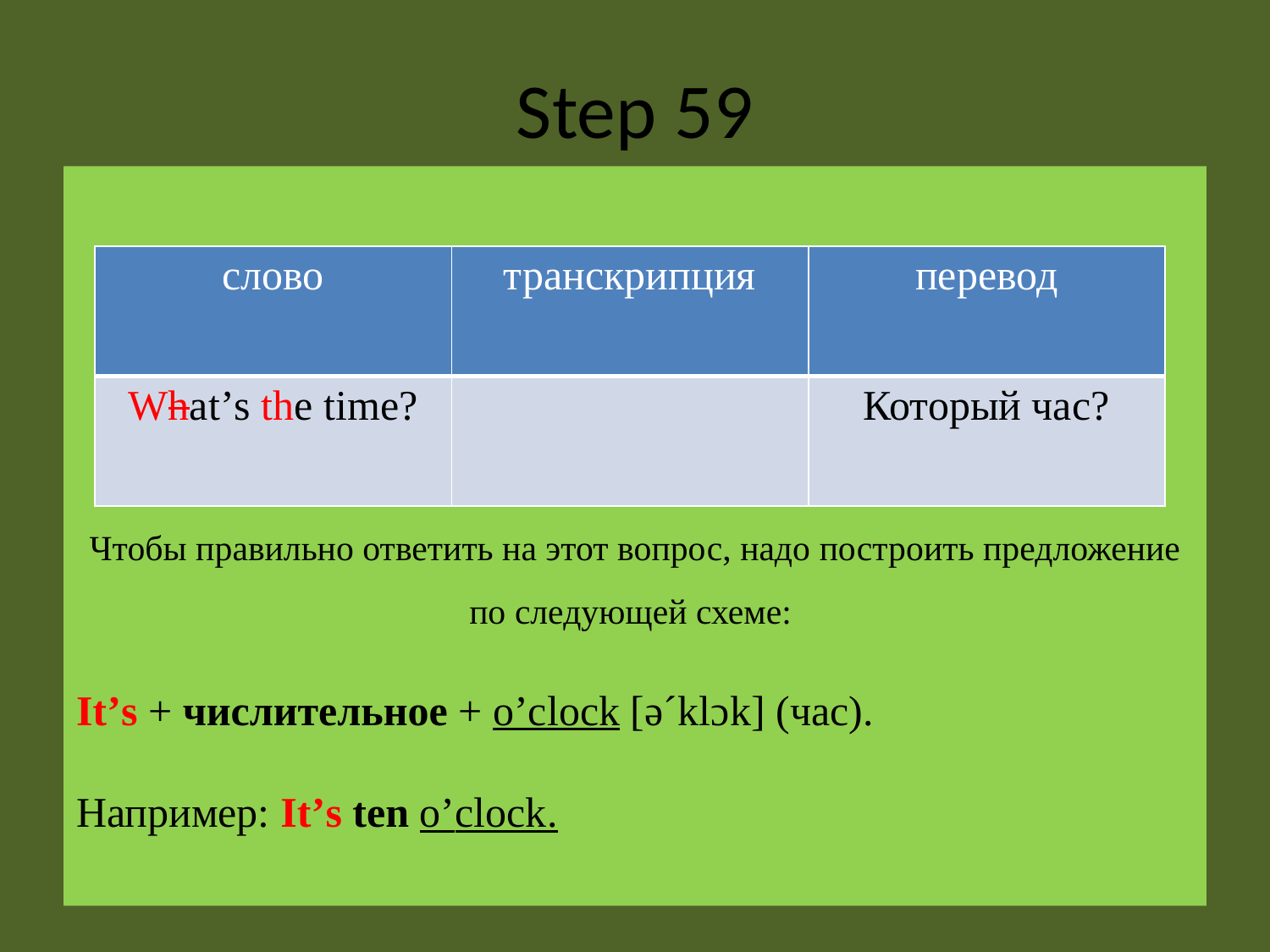

# Step 59

Чтобы правильно ответить на этот вопрос, надо построить предложение по следующей схеме:
It’s + числительное + o’clock [ǝ´klɔk] (час).
Например: It’s ten o’clock.

| слово | транскрипция | перевод |
| --- | --- | --- |
| What’s the time? |  | Который час? |